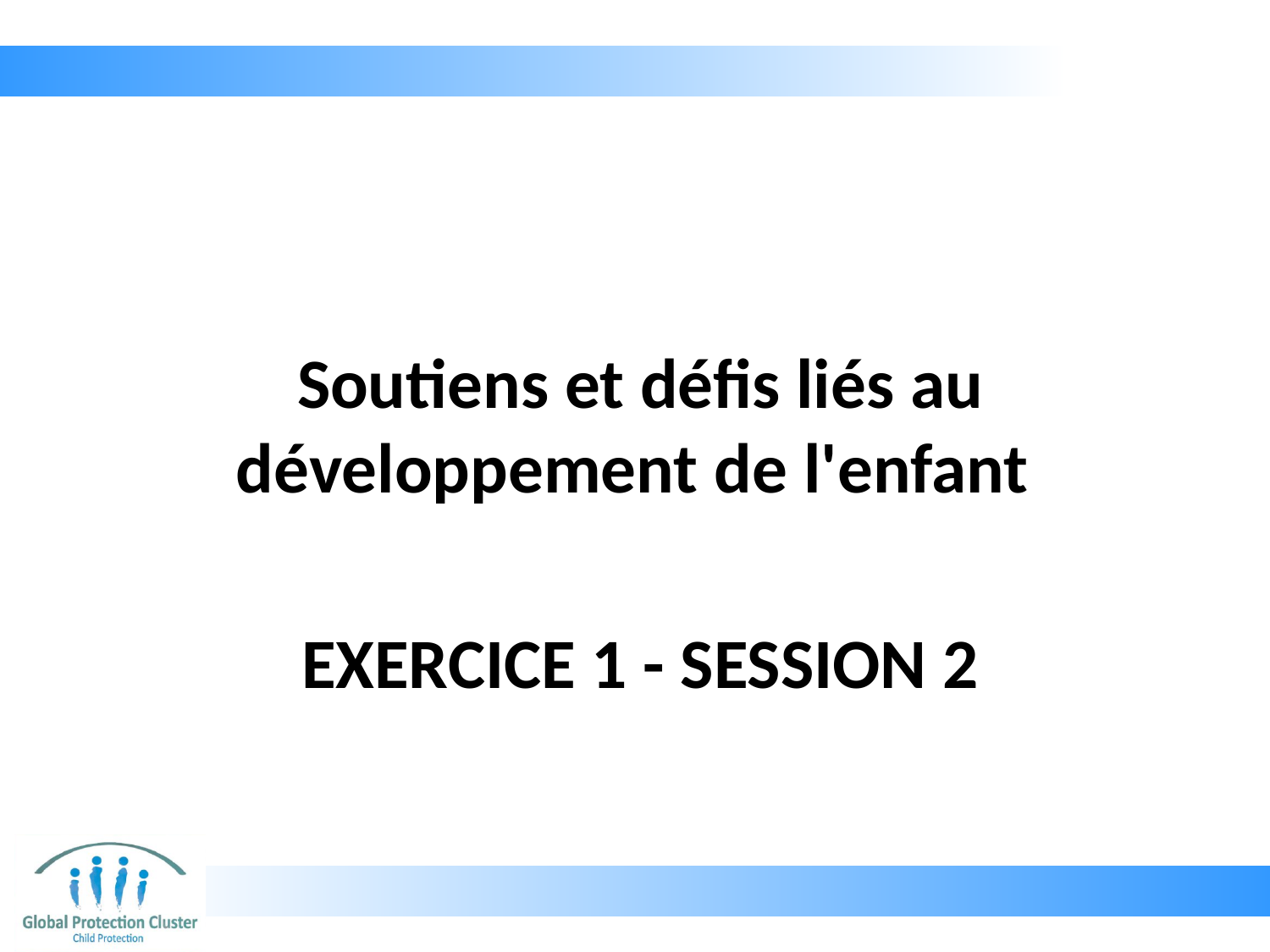

Soutiens et défis liés au développement de l'enfant

# EXERCICE 1 - SESSION 2